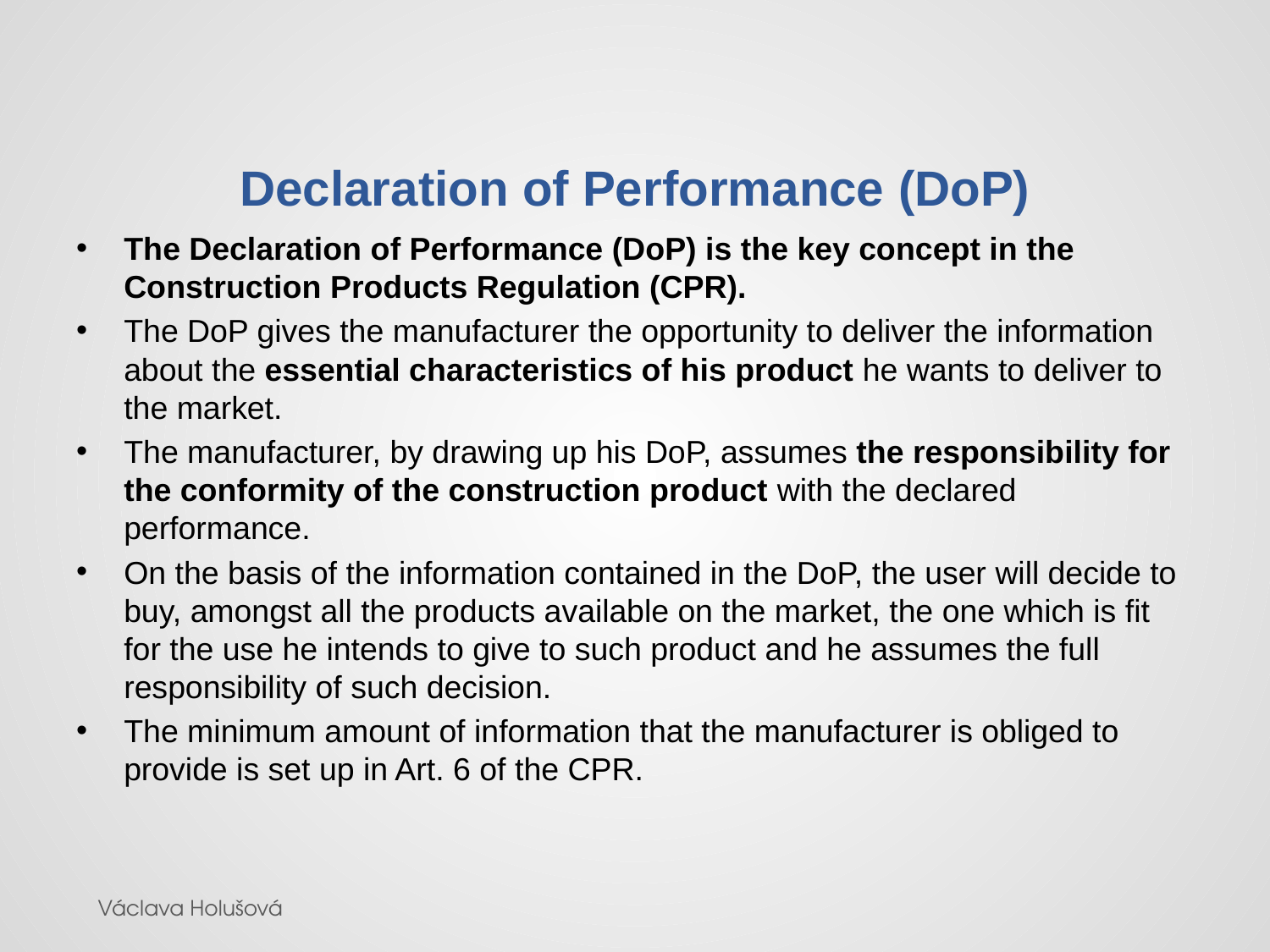

# Declaration of Performance (DoP)
The Declaration of Performance (DoP) is the key concept in the Construction Products Regulation (CPR).
The DoP gives the manufacturer the opportunity to deliver the information about the essential characteristics of his product he wants to deliver to the market.
The manufacturer, by drawing up his DoP, assumes the responsibility for the conformity of the construction product with the declared performance.
On the basis of the information contained in the DoP, the user will decide to buy, amongst all the products available on the market, the one which is fit for the use he intends to give to such product and he assumes the full responsibility of such decision.
The minimum amount of information that the manufacturer is obliged to provide is set up in Art. 6 of the CPR.

Václava Holušová